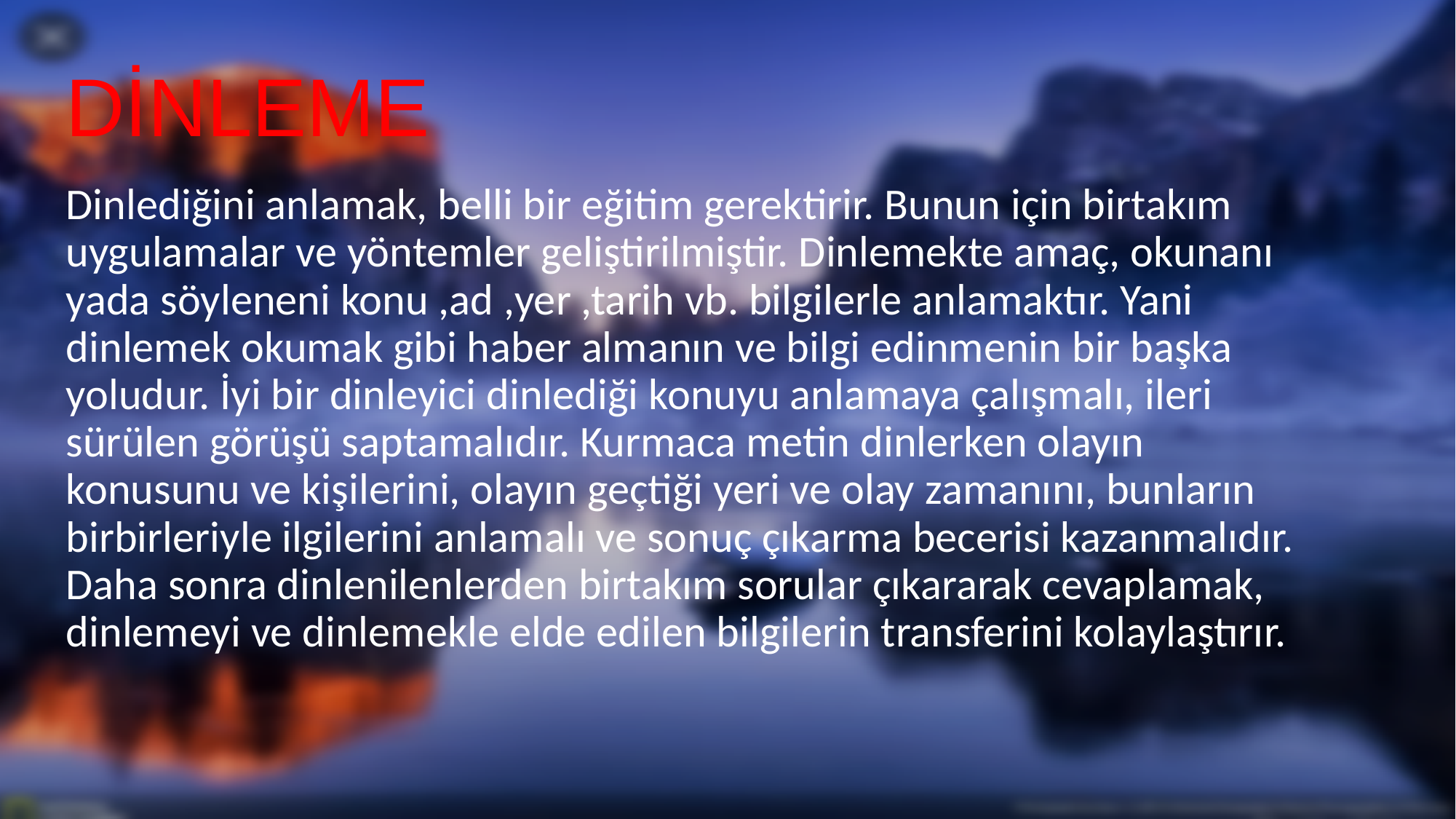

# DİNLEME
Dinlediğini anlamak, belli bir eğitim gerektirir. Bunun için birtakım uygulamalar ve yöntemler geliştirilmiştir. Dinlemekte amaç, okunanı yada söyleneni konu ,ad ,yer ,tarih vb. bilgilerle anlamaktır. Yani dinlemek okumak gibi haber almanın ve bilgi edinmenin bir başka yoludur. İyi bir dinleyici dinlediği konuyu anlamaya çalışmalı, ileri sürülen görüşü saptamalıdır. Kurmaca metin dinlerken olayın konusunu ve kişilerini, olayın geçtiği yeri ve olay zamanını, bunların birbirleriyle ilgilerini anlamalı ve sonuç çıkarma becerisi kazanmalıdır. Daha sonra dinlenilenlerden birtakım sorular çıkararak cevaplamak, dinlemeyi ve dinlemekle elde edilen bilgilerin transferini kolaylaştırır.